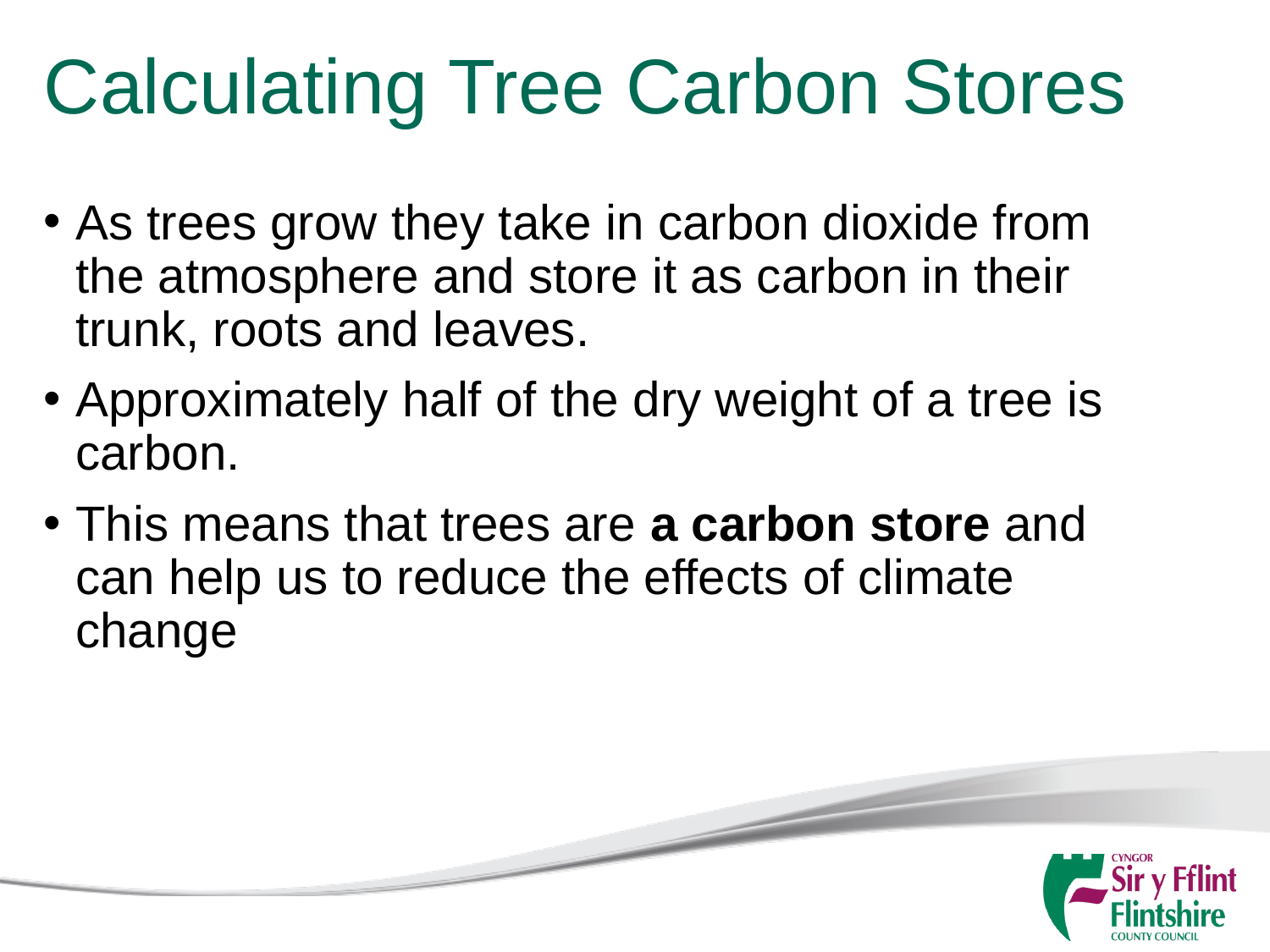

# Calculating Tree Carbon Stores
As trees grow they take in carbon dioxide from the atmosphere and store it as carbon in their trunk, roots and leaves.
Approximately half of the dry weight of a tree is carbon.
This means that trees are a carbon store and can help us to reduce the effects of climate change